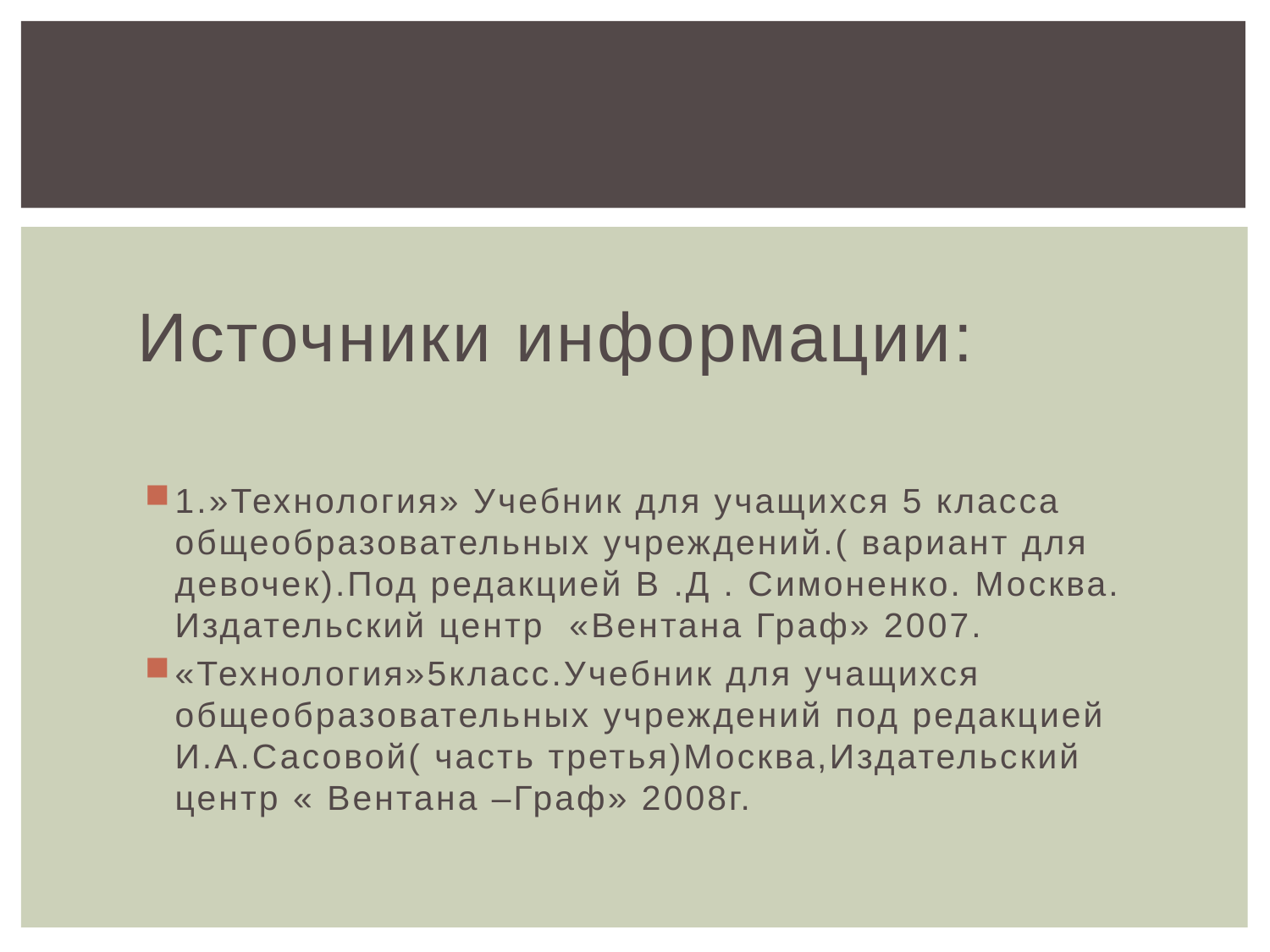

Источники информации:

1.»Технология» Учебник для учащихся 5 класса общеобразовательных учреждений.( вариант для девочек).Под редакцией В .Д . Симоненко. Москва. Издательский центр  «Вентана Граф» 2007.
«Технология»5класс.Учебник для учащихся общеобразовательных учреждений под редакцией И.А.Сасовой( часть третья)Москва,Издательский центр « Вентана –Граф» 2008г.